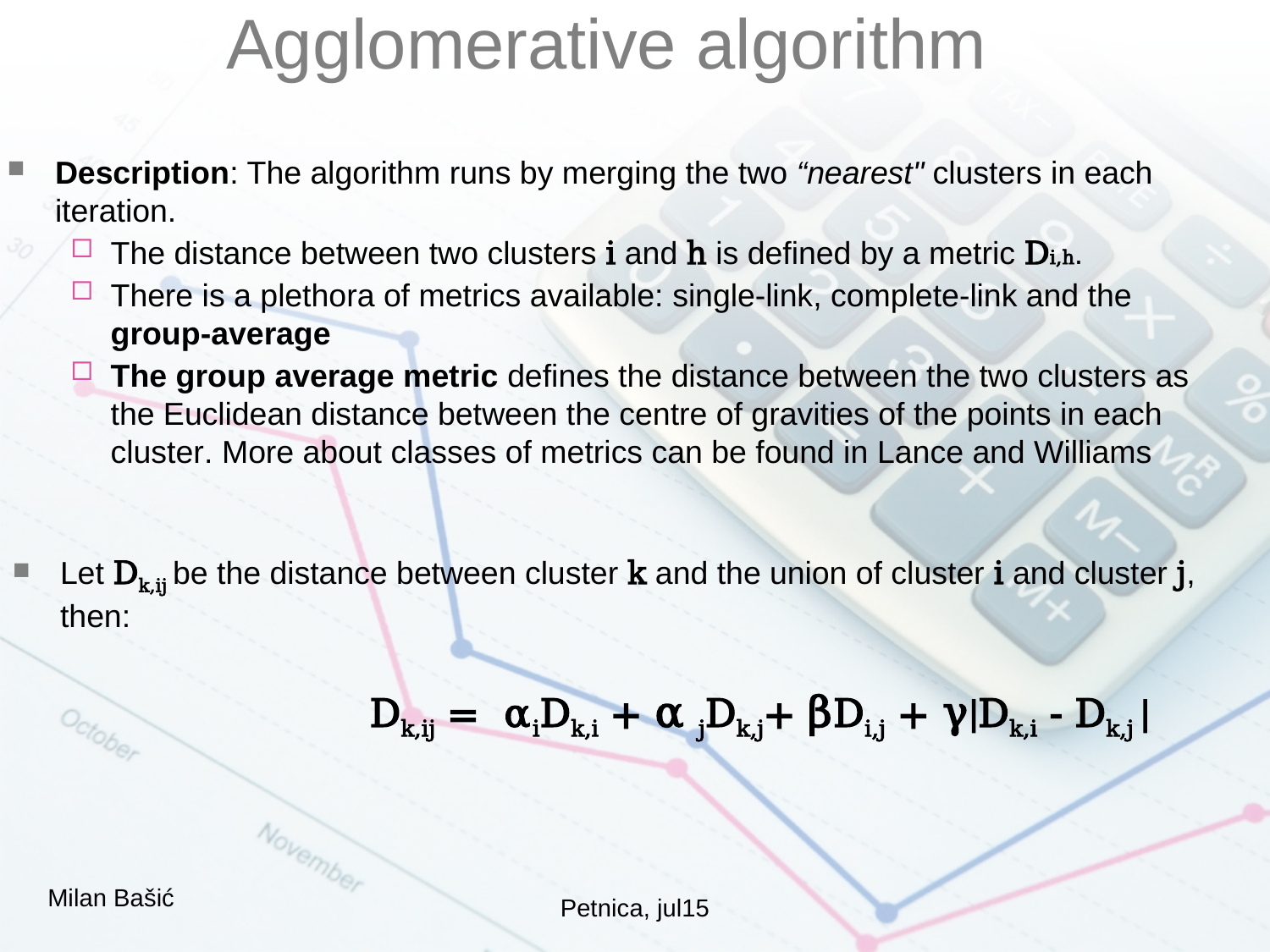

Agglomerative algorithm
Description: The algorithm runs by merging the two “nearest" clusters in each iteration.
The distance between two clusters i and h is defined by a metric Di,h.
There is a plethora of metrics available: single-link, complete-link and the group-average
The group average metric defines the distance between the two clusters as the Euclidean distance between the centre of gravities of the points in each cluster. More about classes of metrics can be found in Lance and Williams

Let Dk,ij be the distance between cluster k and the union of cluster i and cluster j, then:

			Dk,ij =  αiDk,i + α jDk,j+ βDi,j + γ|Dk,i - Dk,j |
Milan Bašić
Petnica, jul15